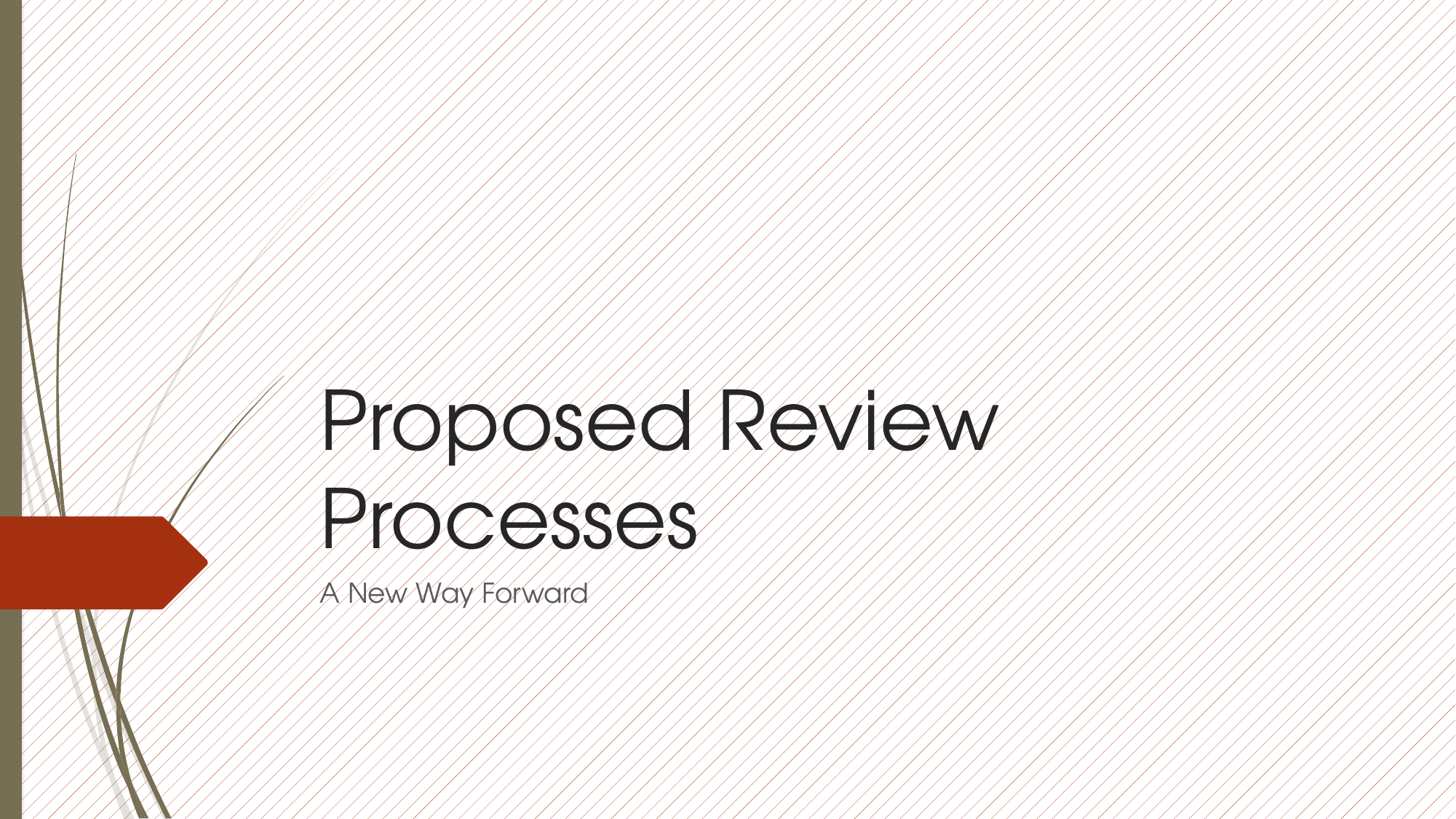

# Proposed Review Processes
A New Way Forward